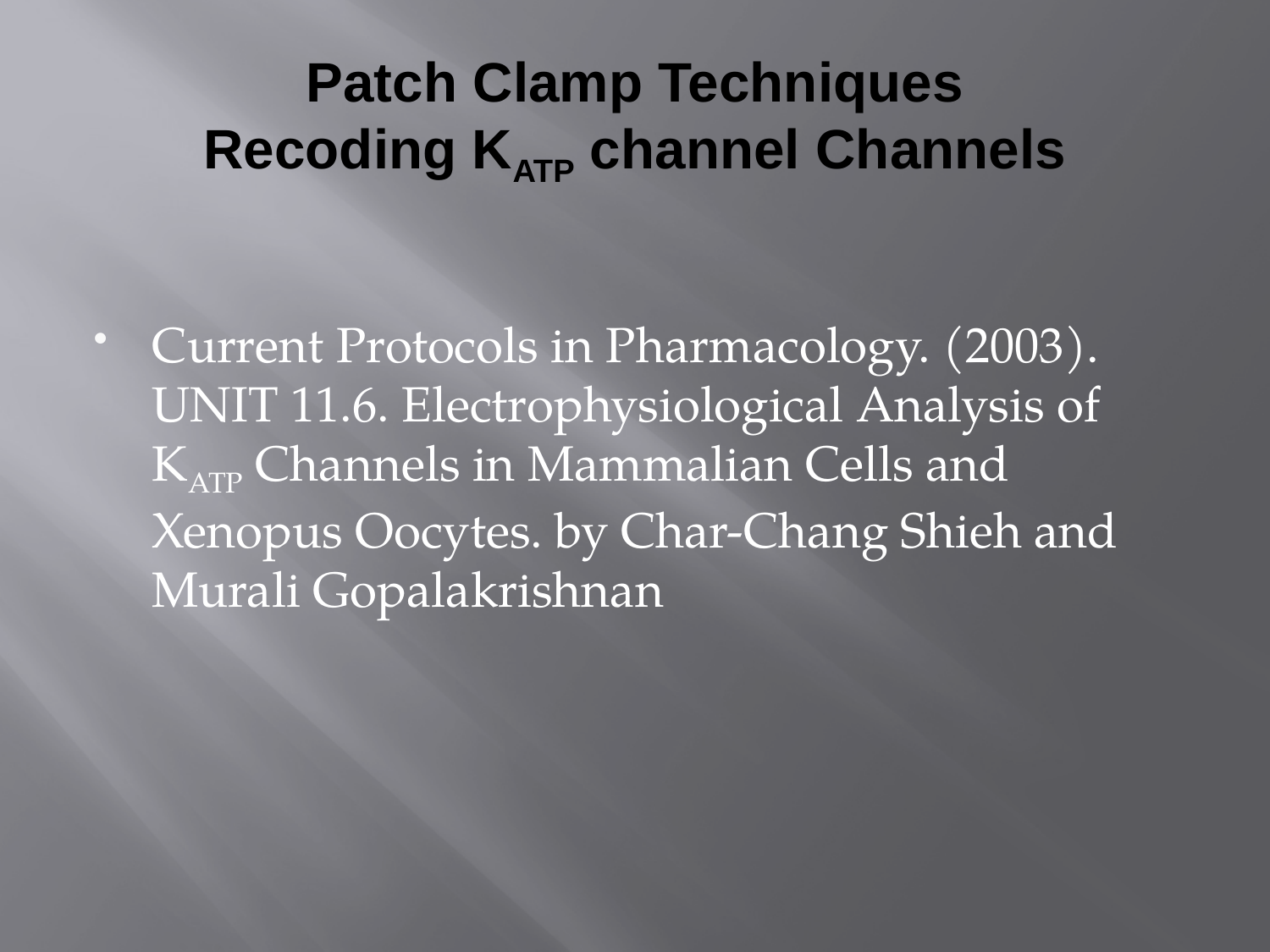

# Patch Clamp Techniques Recoding KATP channel Channels
Current Protocols in Pharmacology. (2003). UNIT 11.6. Electrophysiological Analysis of KATP Channels in Mammalian Cells and Xenopus Oocytes. by Char-Chang Shieh and Murali Gopalakrishnan